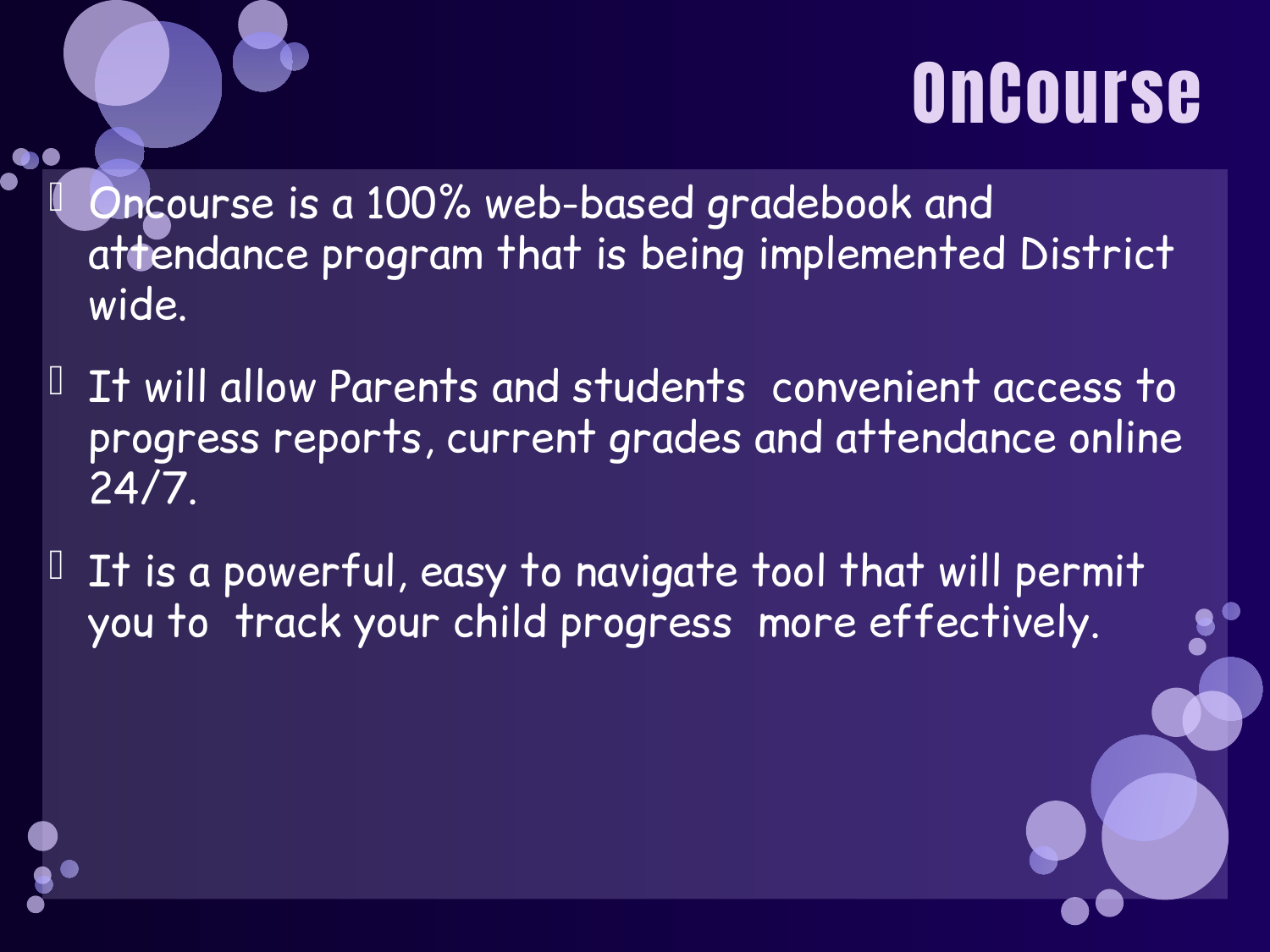

# OnCourse
Oncourse is a 100% web-based gradebook and attendance program that is being implemented District wide.
It will allow Parents and students  convenient access to progress reports, current grades and attendance online 24/7.
It is a powerful, easy to navigate tool that will permit you to  track your child progress  more effectively.